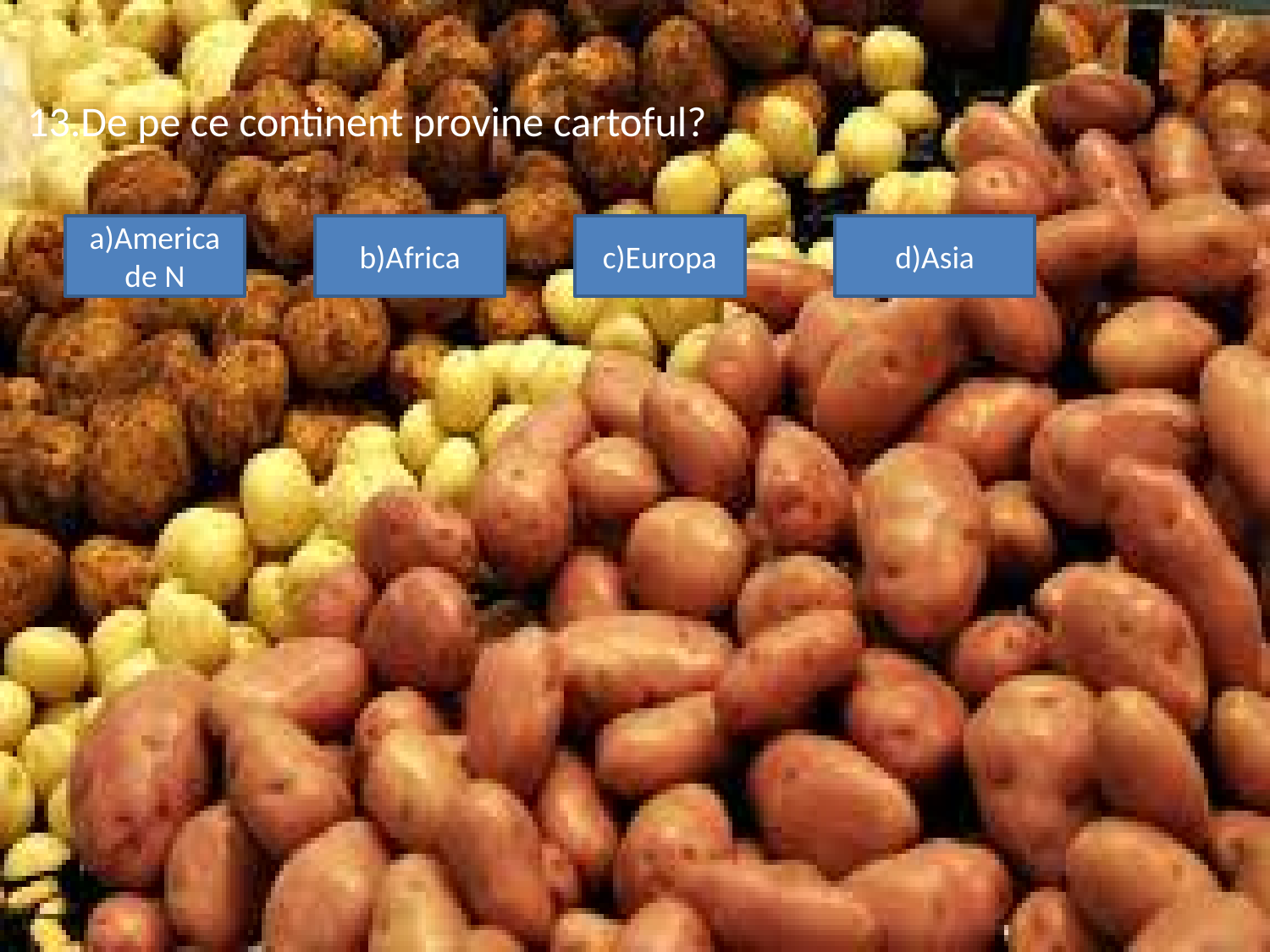

13.De pe ce continent provine cartoful?
a)America de N
b)Africa
c)Europa
d)Asia